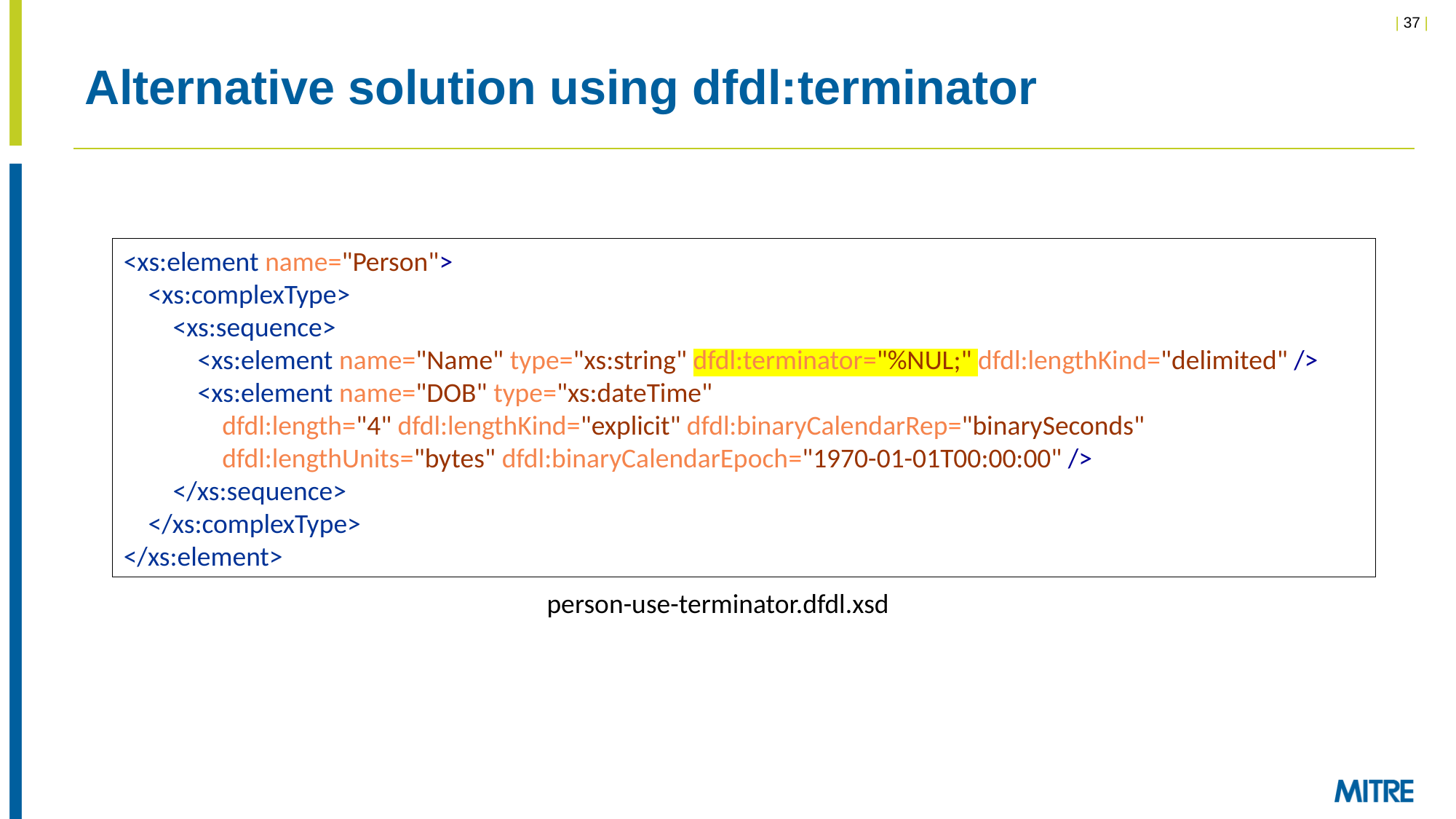

# Alternative solution using dfdl:terminator
<xs:element name="Person">
    <xs:complexType>
        <xs:sequence>
            <xs:element name="Name" type="xs:string" dfdl:terminator="%NUL;" dfdl:lengthKind="delimited" />
            <xs:element name="DOB" type="xs:dateTime"
                dfdl:length="4" dfdl:lengthKind="explicit" dfdl:binaryCalendarRep="binarySeconds"
                dfdl:lengthUnits="bytes" dfdl:binaryCalendarEpoch="1970-01-01T00:00:00" />
        </xs:sequence>
    </xs:complexType>
</xs:element>
person-use-terminator.dfdl.xsd